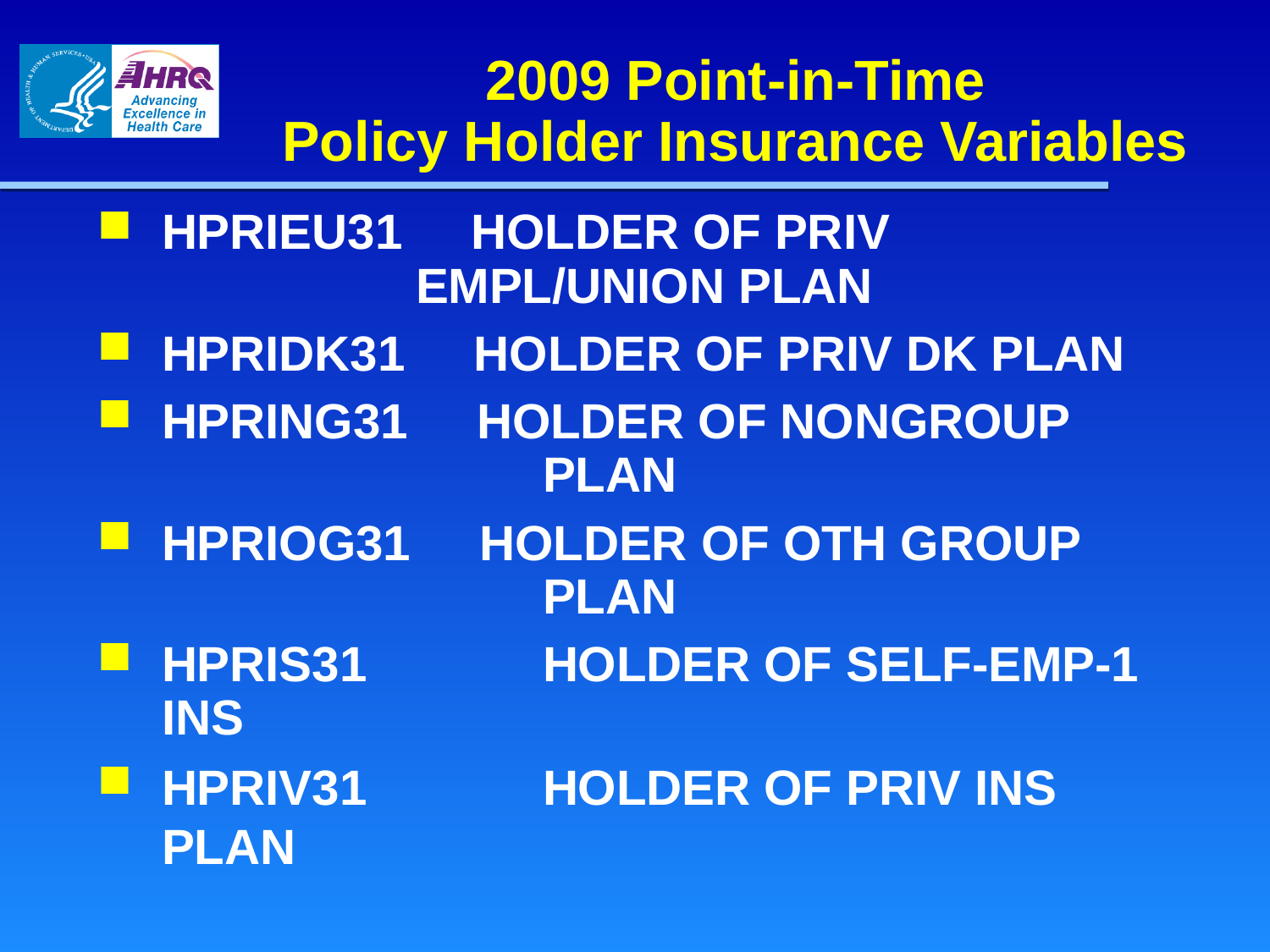

2009 Point-in-Time
Policy Holder Insurance Variables
HPRIEU31     HOLDER OF PRIV 					EMPL/UNION PLAN
HPRIDK31     HOLDER OF PRIV DK PLAN
HPRING31     HOLDER OF NONGROUP 				PLAN
HPRIOG31     HOLDER OF OTH GROUP 				PLAN
HPRIS31    	HOLDER OF SELF-EMP-1 INS
HPRIV31    	HOLDER OF PRIV INS PLAN